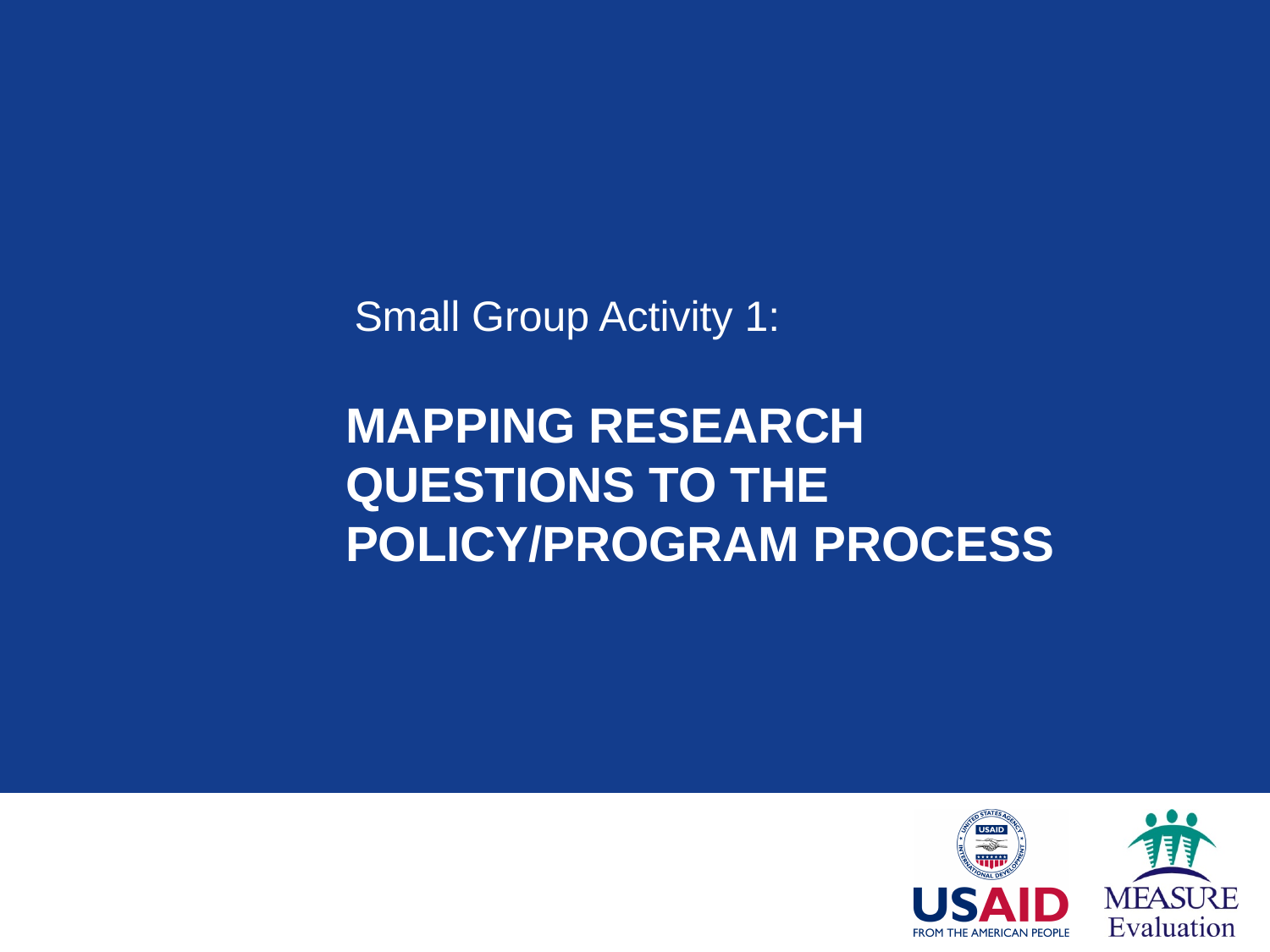

Small Group Activity 1:
# Mapping Research Questions to the Policy/Program Process